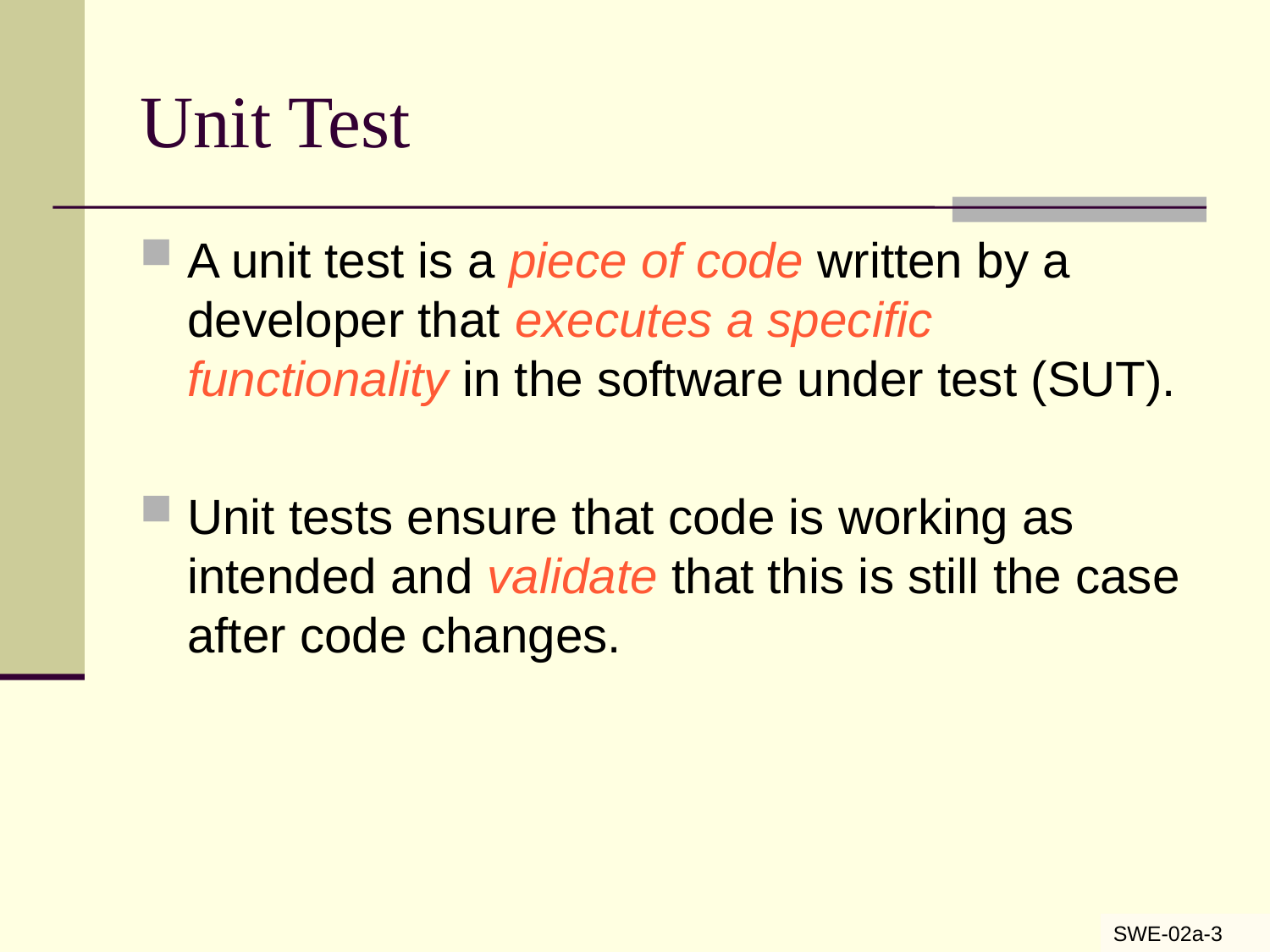

# Unit Test
A unit test is a piece of code written by a developer that executes a specific functionality in the software under test (SUT).

Unit tests ensure that code is working as intended and validate that this is still the case after code changes.